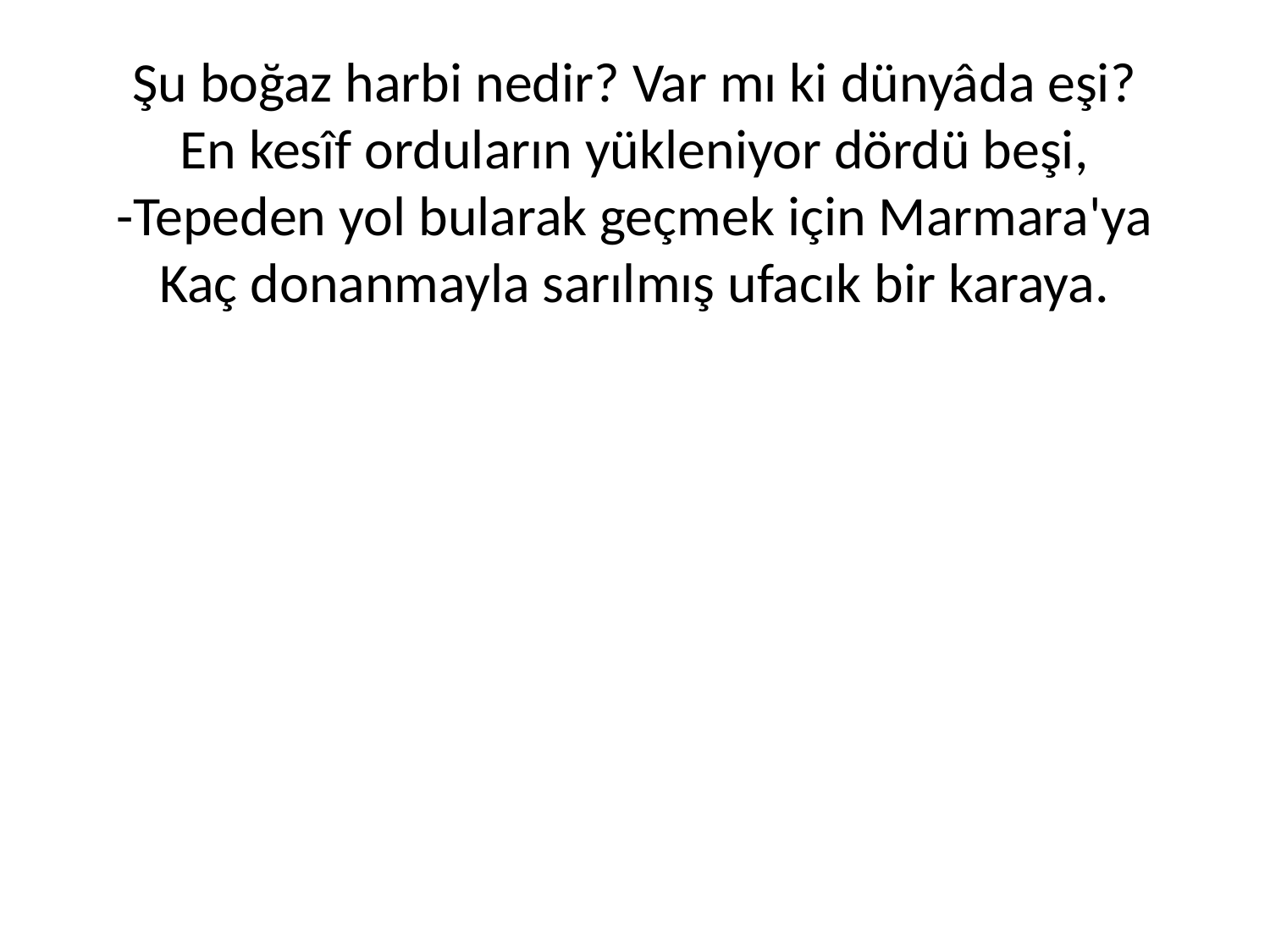

# Şu boğaz harbi nedir? Var mı ki dünyâda eşi? En kesîf orduların yükleniyor dördü beşi, -Tepeden yol bularak geçmek için Marmara'ya Kaç donanmayla sarılmış ufacık bir karaya.